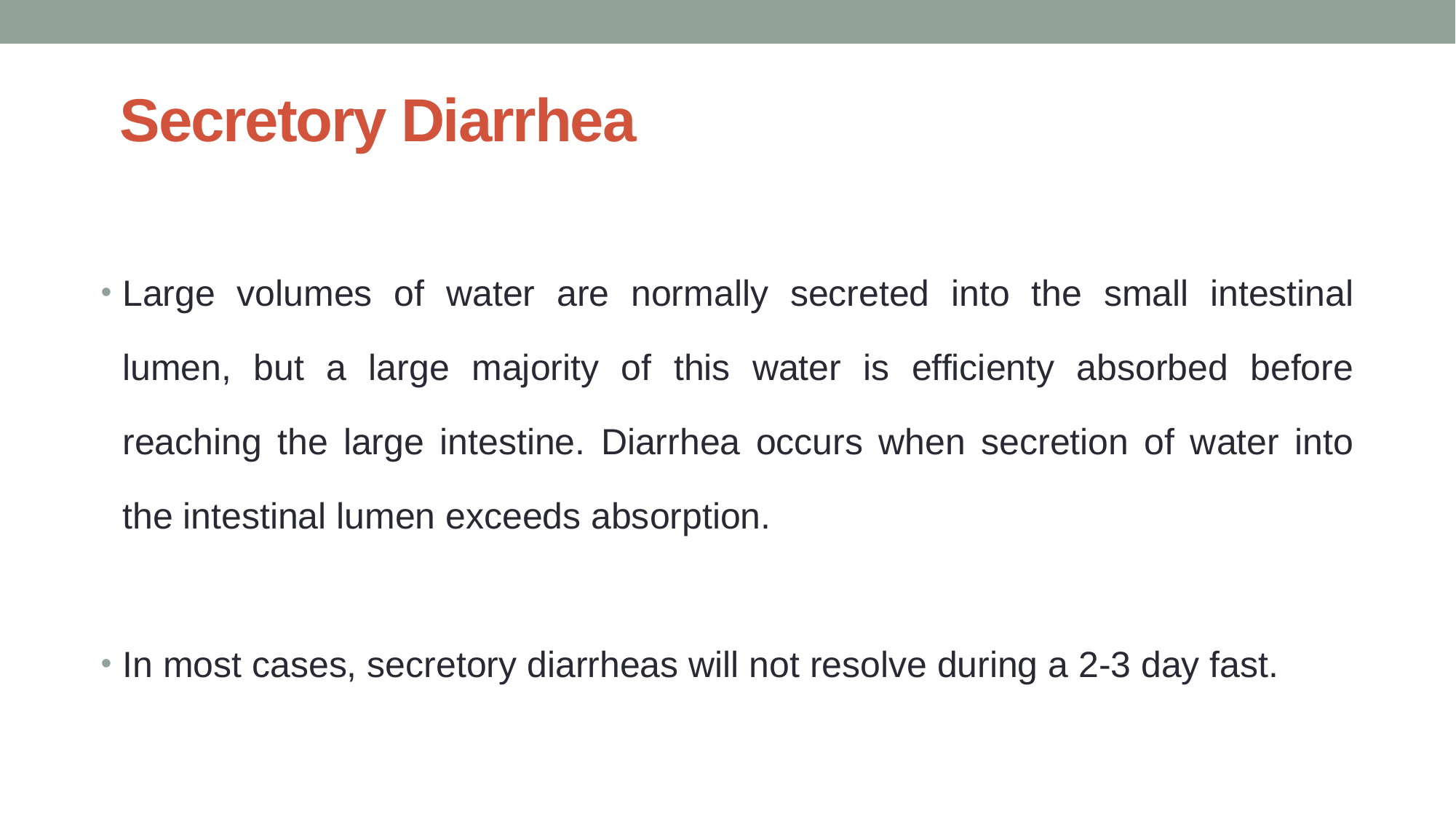

# Secretory Diarrhea
Large volumes of water are normally secreted into the small intestinal lumen, but a large majority of this water is efficienty absorbed before reaching the large intestine. Diarrhea occurs when secretion of water into the intestinal lumen exceeds absorption.

In most cases, secretory diarrheas will not resolve during a 2-3 day fast.